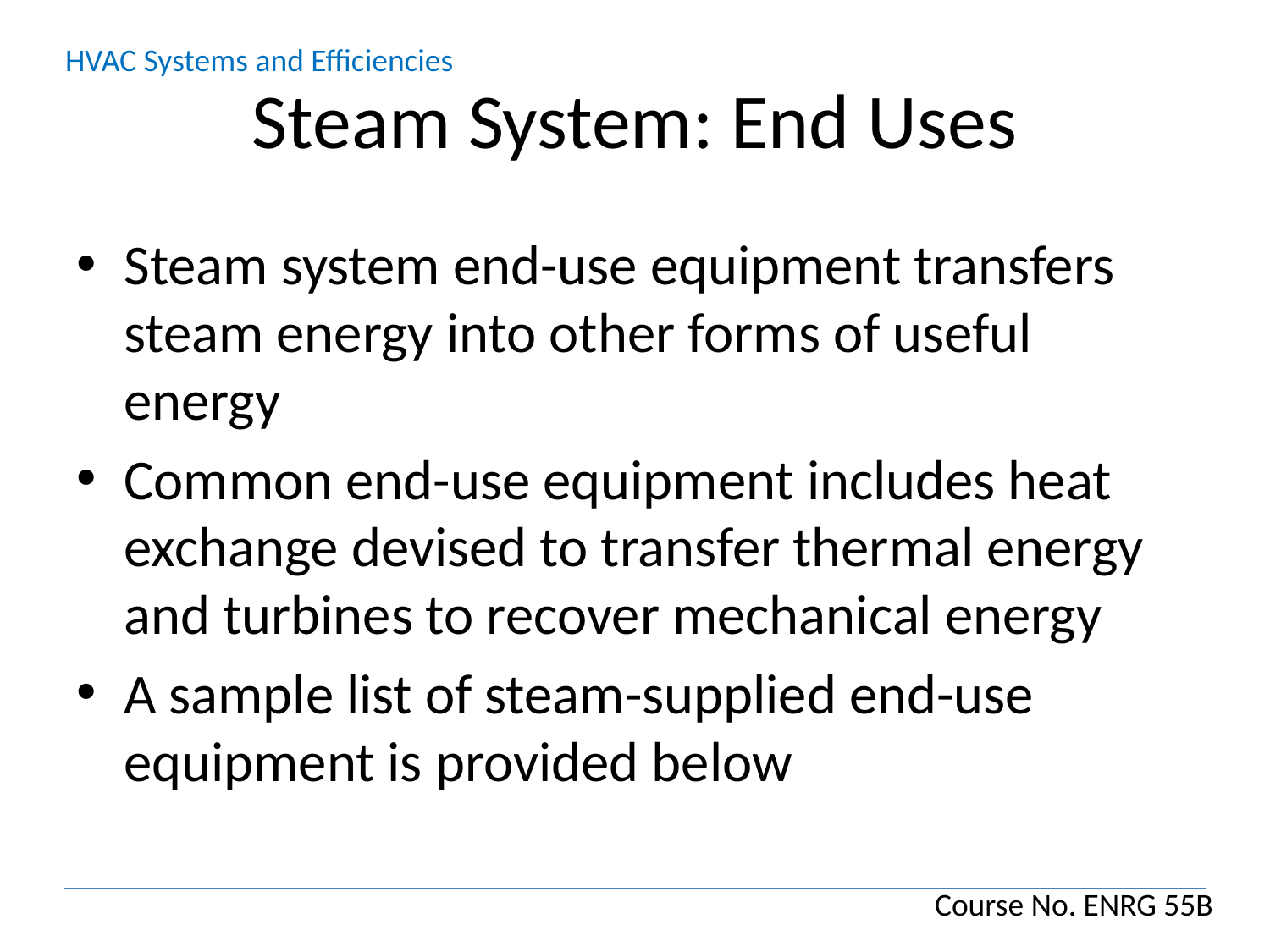

# Steam System: End Uses
Steam system end-use equipment transfers steam energy into other forms of useful energy
Common end-use equipment includes heat exchange devised to transfer thermal energy and turbines to recover mechanical energy
A sample list of steam-supplied end-use equipment is provided below